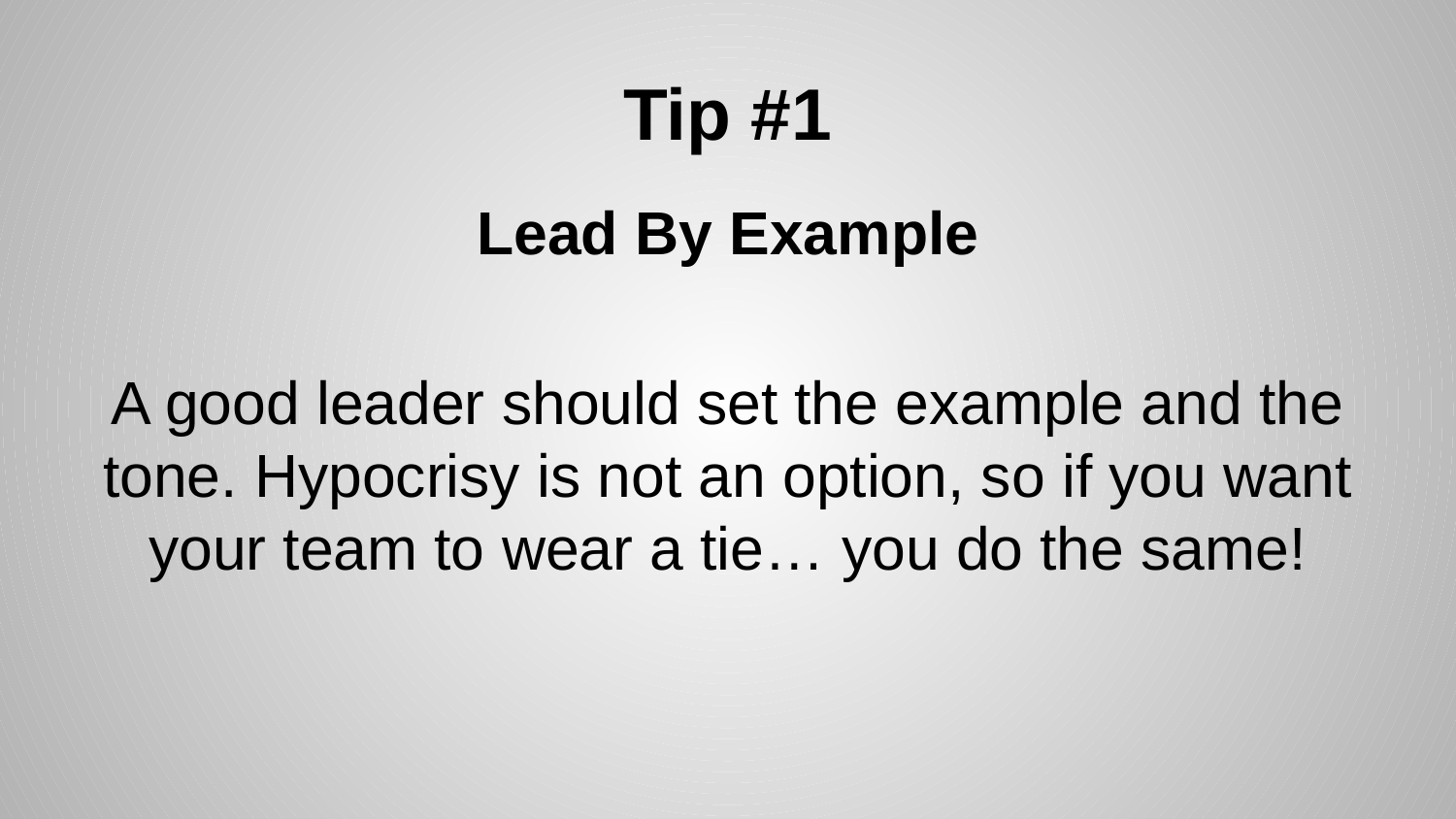

# Tip #1
Lead By Example

A good leader should set the example and the tone. Hypocrisy is not an option, so if you want your team to wear a tie… you do the same!